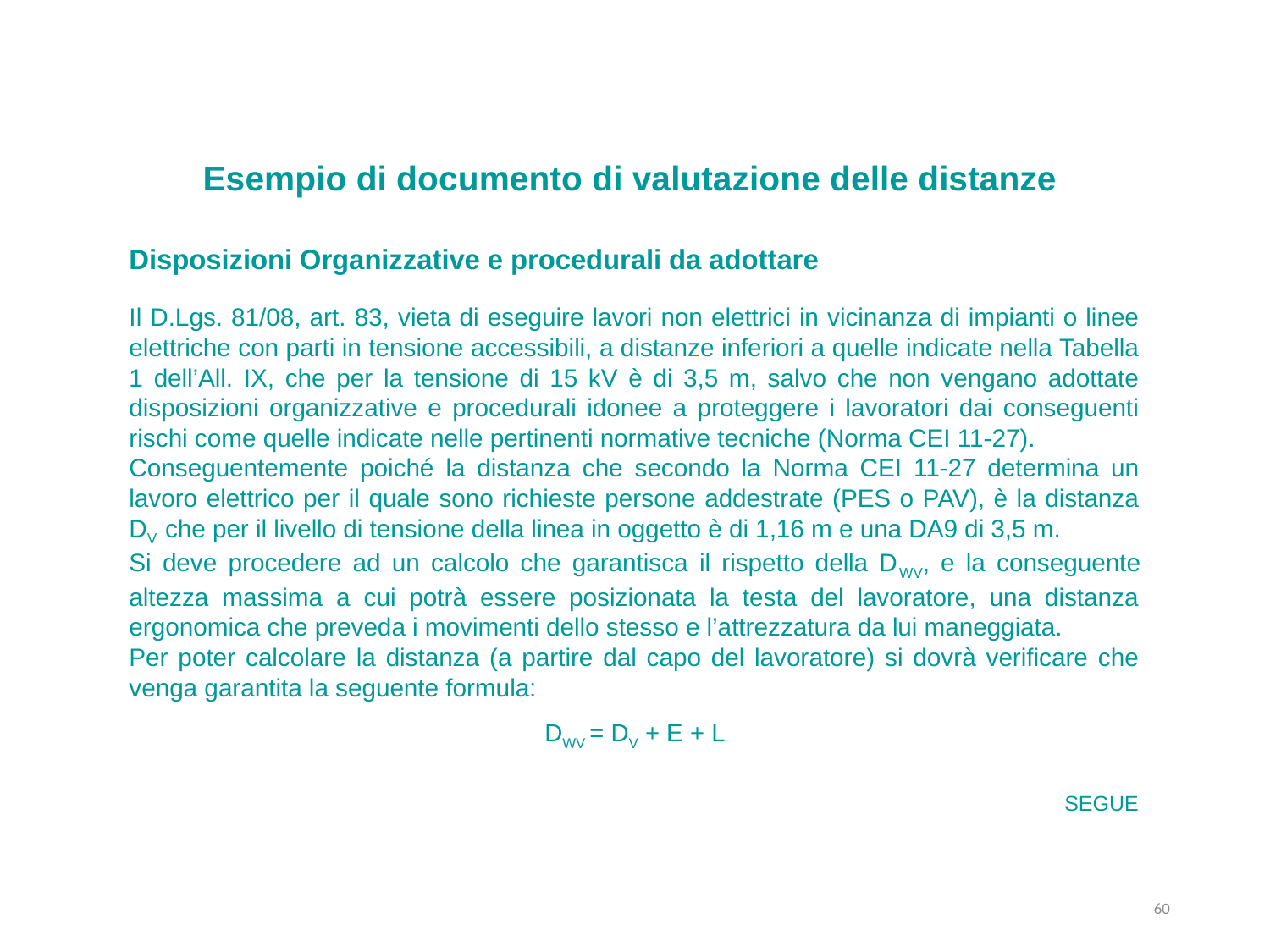

Esempio di documento di valutazione delle distanze
Disposizioni Organizzative e procedurali da adottare
Il D.Lgs. 81/08, art. 83, vieta di eseguire lavori non elettrici in vicinanza di impianti o linee elettriche con parti in tensione accessibili, a distanze inferiori a quelle indicate nella Tabella 1 dell’All. IX, che per la tensione di 15 kV è di 3,5 m, salvo che non vengano adottate disposizioni organizzative e procedurali idonee a proteggere i lavoratori dai conseguenti rischi come quelle indicate nelle pertinenti normative tecniche (Norma CEI 11-27).
Conseguentemente poiché la distanza che secondo la Norma CEI 11-27 determina un lavoro elettrico per il quale sono richieste persone addestrate (PES o PAV), è la distanza DV  che per il livello di tensione della linea in oggetto è di 1,16 m e una DA9 di 3,5 m.
Si deve procedere ad un calcolo che garantisca il rispetto della DWV, e la conseguente altezza massima a cui potrà essere posizionata la testa del lavoratore, una distanza ergonomica che preveda i movimenti dello stesso e l’attrezzatura da lui maneggiata.
Per poter calcolare la distanza (a partire dal capo del lavoratore) si dovrà verificare che venga garantita la seguente formula:
DWV = DV + E + L

SEGUE
60